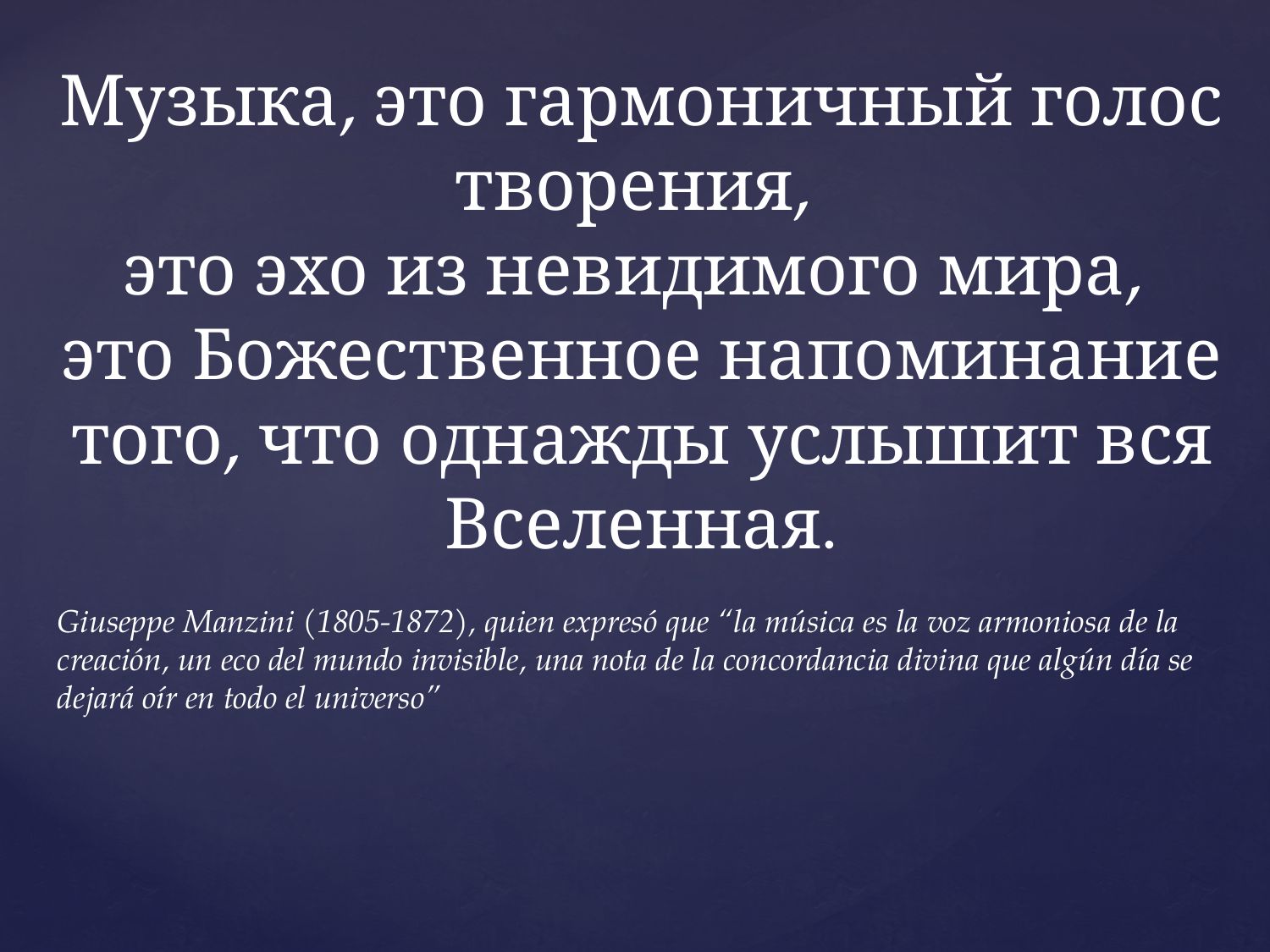

Музыка, это гармоничный голос творения,
это эхо из невидимого мира,
это Божественное напоминание того, что однажды услышит вся Вселенная.

Giuseppe Manzini (1805-1872), quien expresó que “la música es la voz armoniosa de la creación, un eco del mundo invisible, una nota de la concordancia divina que algún día se dejará oír en todo el universo”